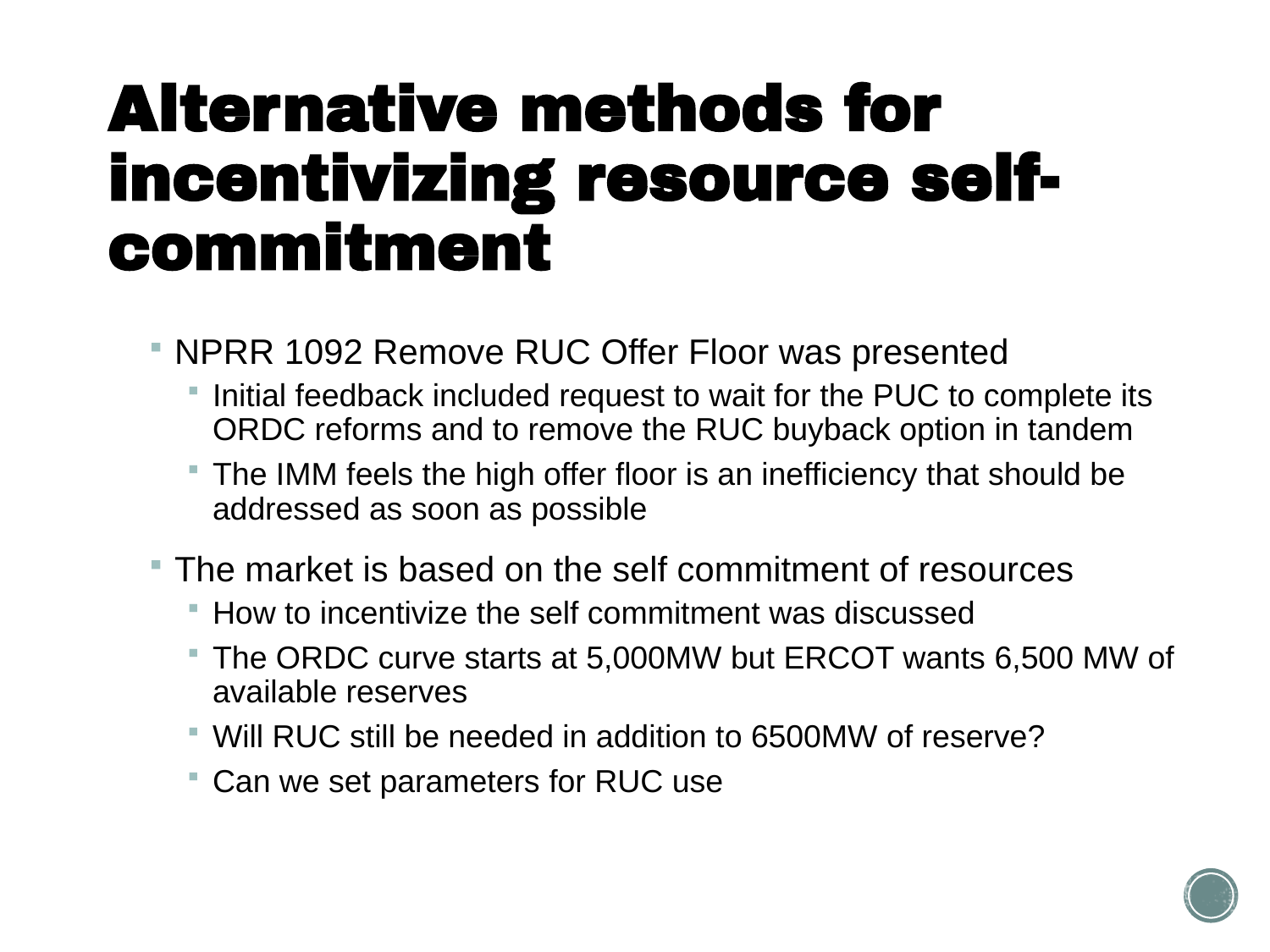

# Alternative methods for incentivizing resource self-commitment
NPRR 1092 Remove RUC Offer Floor was presented
Initial feedback included request to wait for the PUC to complete its ORDC reforms and to remove the RUC buyback option in tandem
The IMM feels the high offer floor is an inefficiency that should be addressed as soon as possible
The market is based on the self commitment of resources
How to incentivize the self commitment was discussed
The ORDC curve starts at 5,000MW but ERCOT wants 6,500 MW of available reserves
Will RUC still be needed in addition to 6500MW of reserve?
Can we set parameters for RUC use